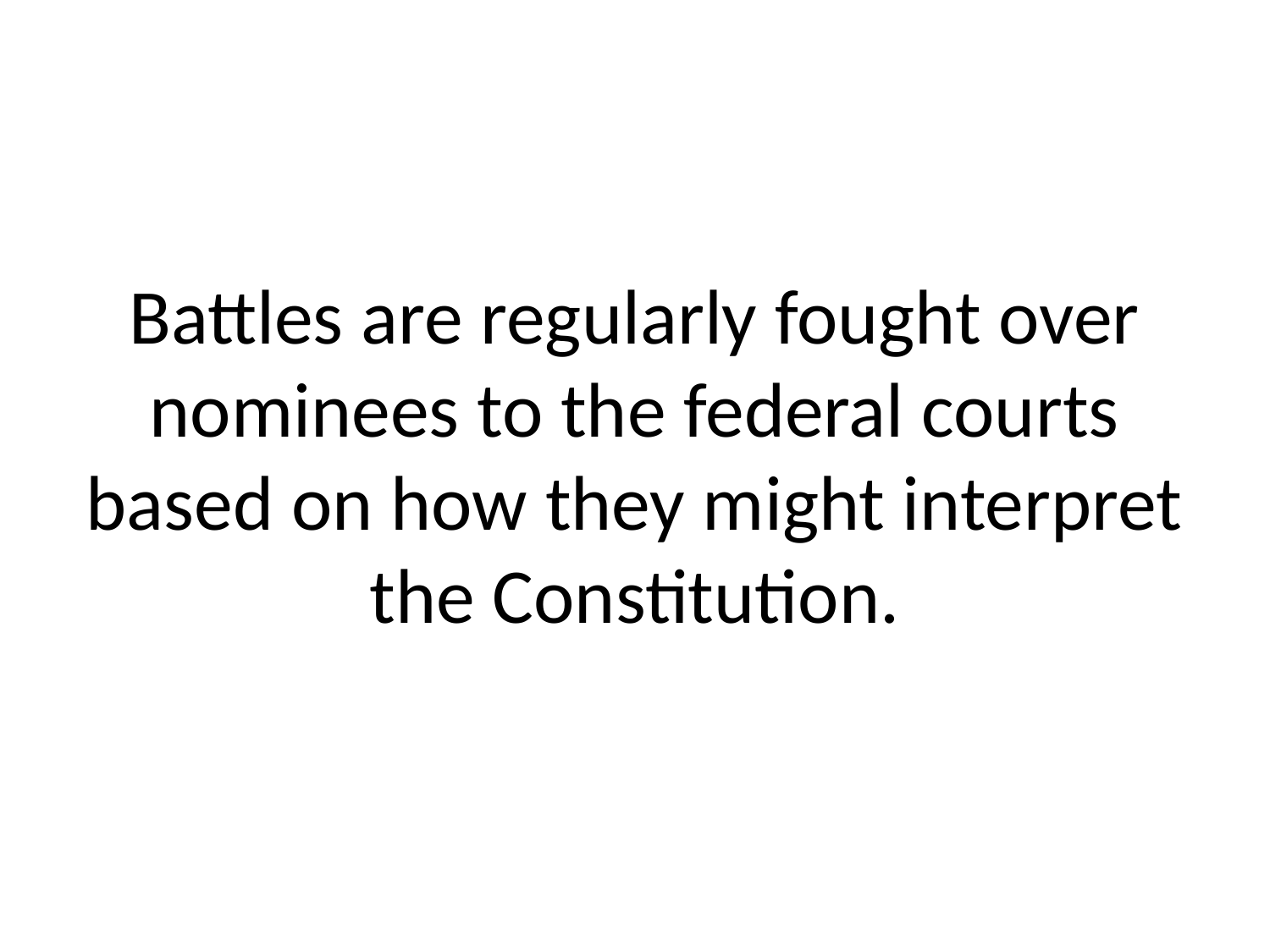

# Battles are regularly fought over nominees to the federal courts based on how they might interpret the Constitution.